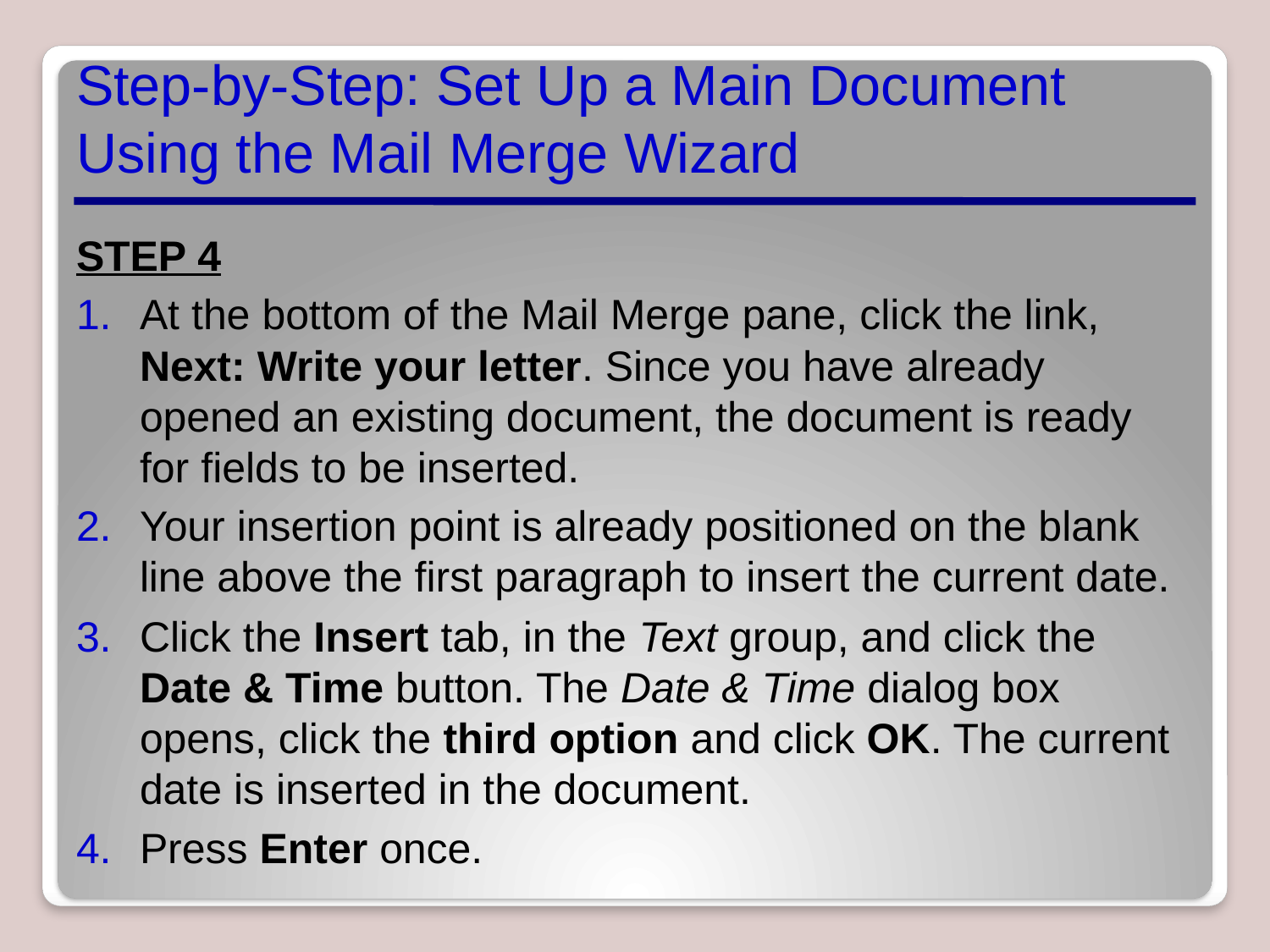

# Step-by-Step: Set Up a Main Document Using the Mail Merge Wizard
STEP 4
At the bottom of the Mail Merge pane, click the link, Next: Write your letter. Since you have already opened an existing document, the document is ready for fields to be inserted.
Your insertion point is already positioned on the blank line above the first paragraph to insert the current date.
Click the Insert tab, in the Text group, and click the Date & Time button. The Date & Time dialog box opens, click the third option and click OK. The current date is inserted in the document.
Press Enter once.